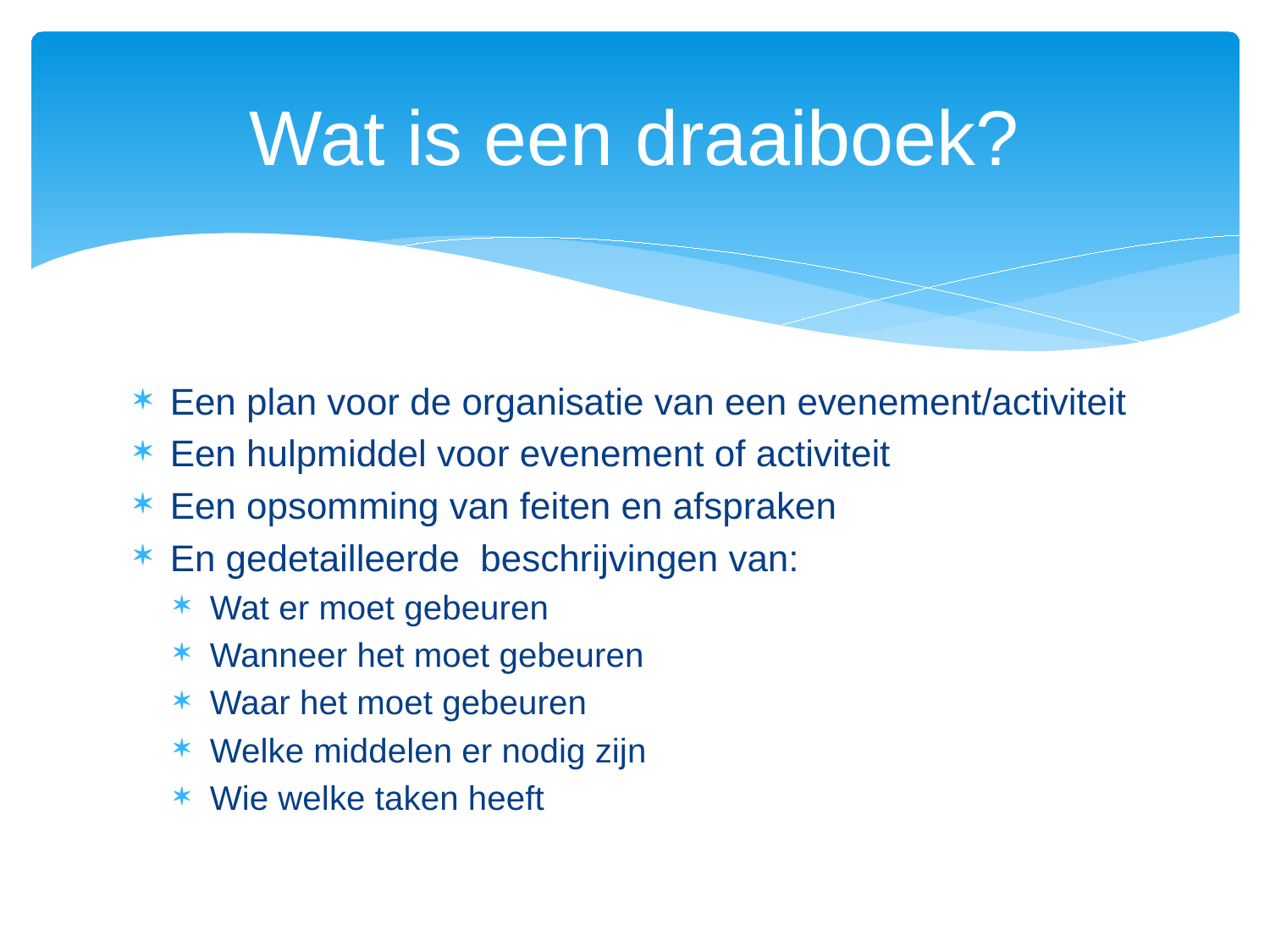

# Wat is een draaiboek?
Een plan voor de organisatie van een evenement/activiteit
Een hulpmiddel voor evenement of activiteit
Een opsomming van feiten en afspraken
En gedetailleerde  beschrijvingen van:
Wat er moet gebeuren
Wanneer het moet gebeuren
Waar het moet gebeuren
Welke middelen er nodig zijn
Wie welke taken heeft